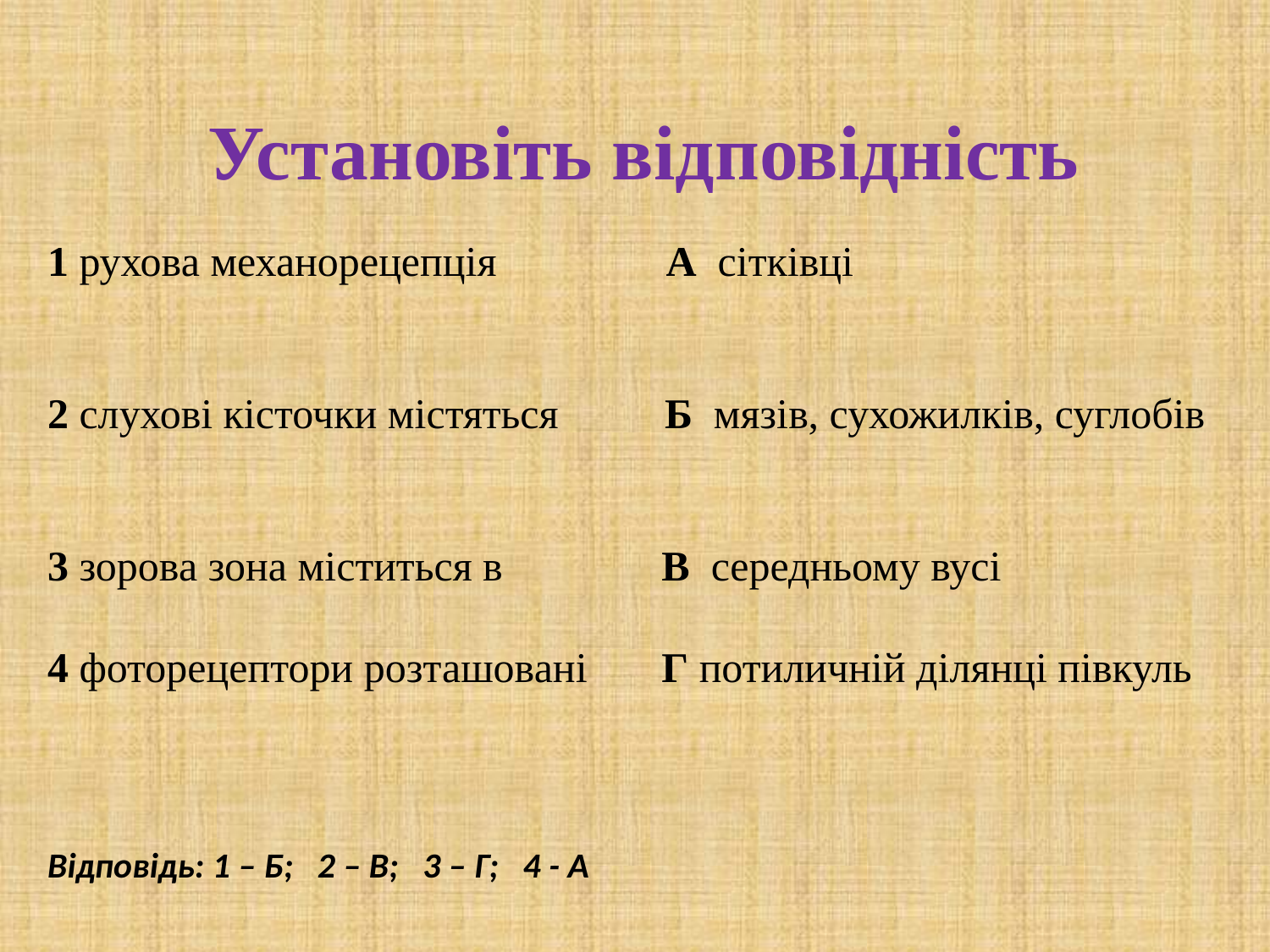

Установіть відповідність
1 рухова механорецепція                А  сітківці

2 слухові кісточки містяться          Б  мязів, сухожилків, суглобів
3 зорова зона міститься в               В  середньому вусі

4 фоторецептори розташовані       Г потиличній ділянці півкуль

Відповідь: 1 – Б;   2 – В;   3 – Г;   4 - А